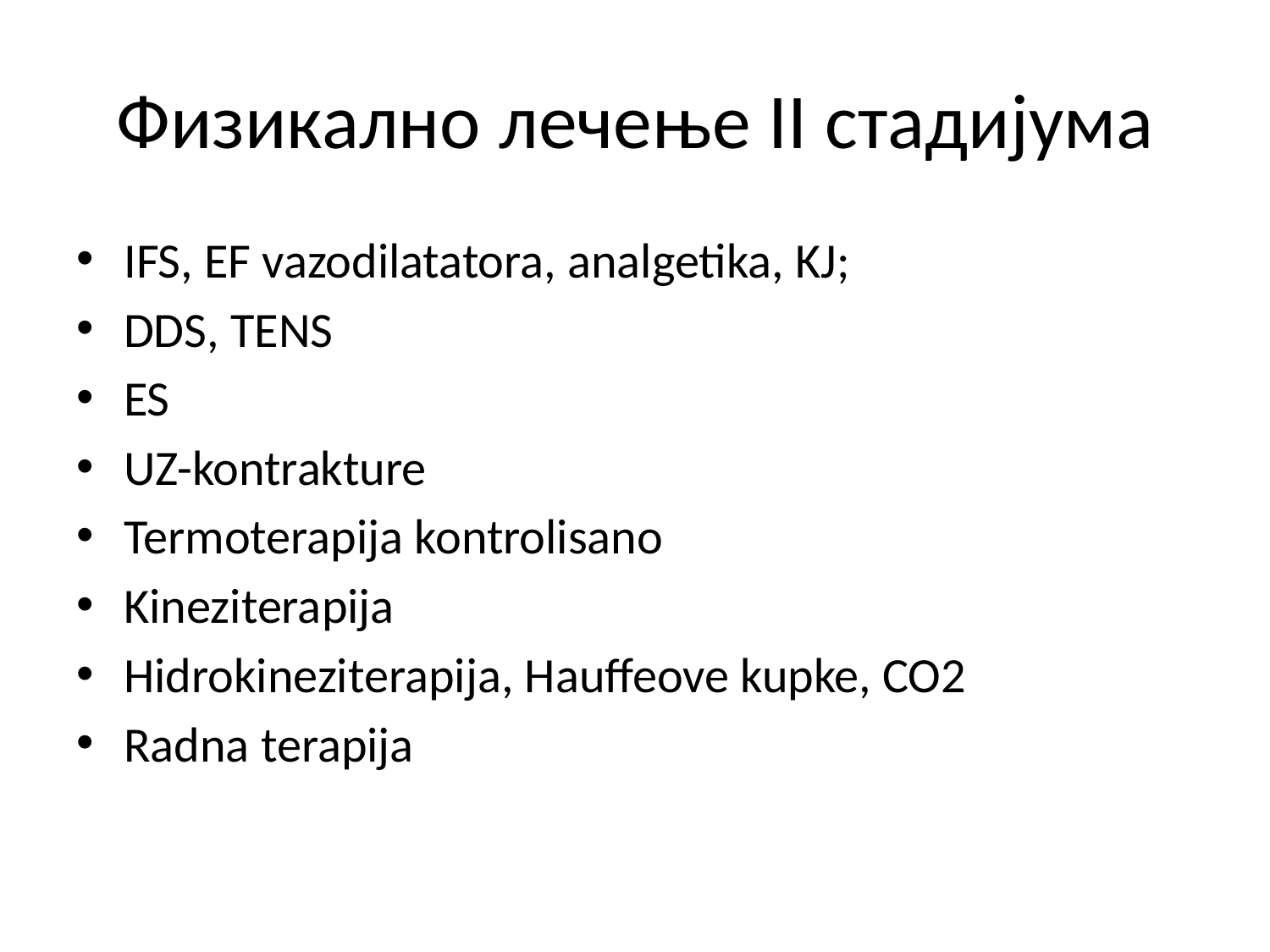

# Физикално лечење II стадијума
IFS, EF vazodilatatora, analgetika, KJ;
DDS, TENS
ES
UZ-kontrakture
Termoterapija kontrolisano
Kineziterapija
Hidrokineziterapija, Hauffeove kupke, CO2
Radna terapija